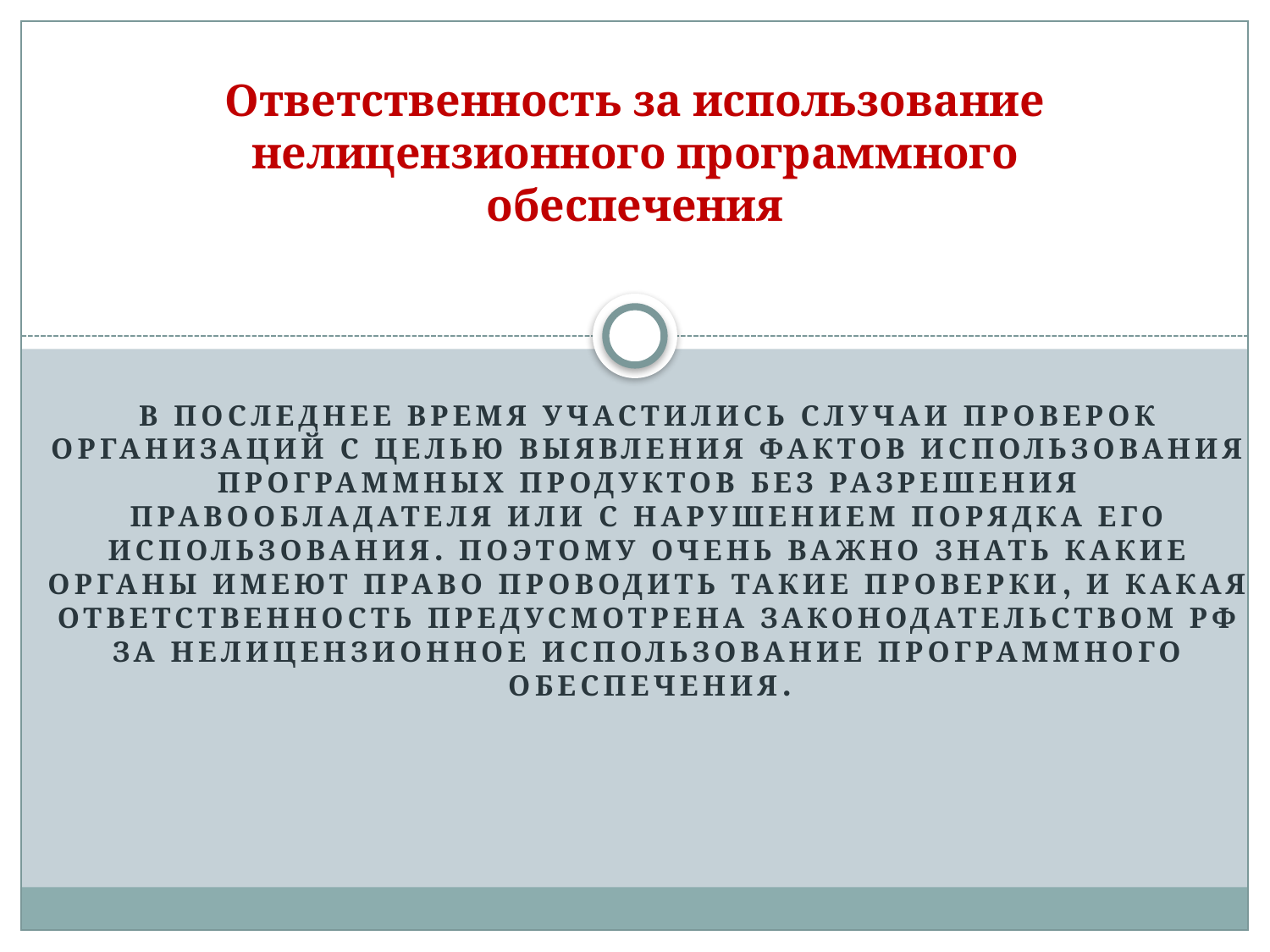

# Ответственность за использование нелицензионного программного обеспечения
В последнее время участились случаи проверок организаций с целью выявления фактов использования программных продуктов без разрешения правообладателя или с нарушением порядка его использования. Поэтому очень важно знать какие органы имеют право проводить такие проверки, и какая ответственность предусмотрена законодательством РФ за нелицензионное использование программного обеспечения.